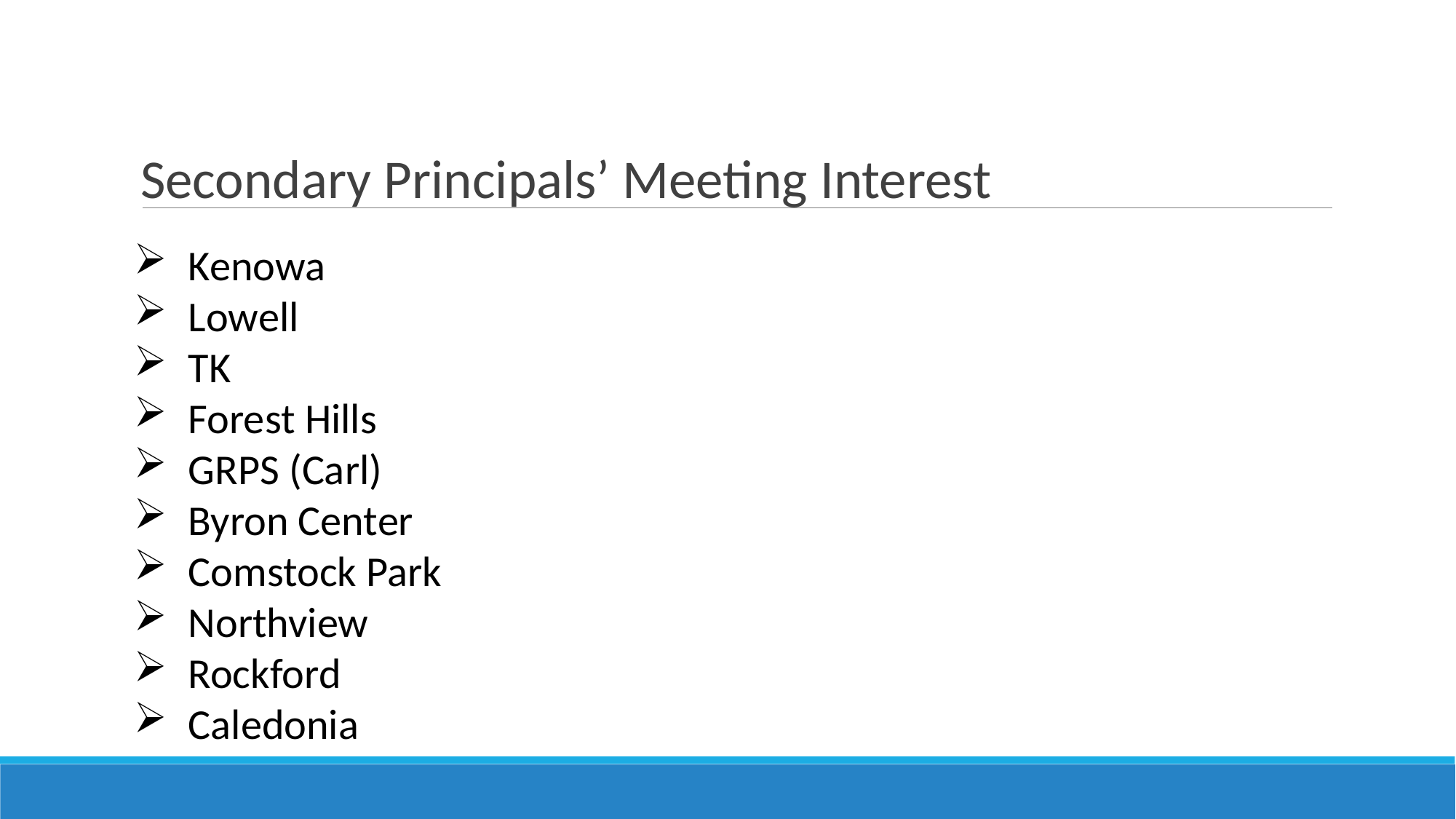

#
Secondary Principals’ Meeting Interest
Kenowa
Lowell
TK
Forest Hills
GRPS (Carl)
Byron Center
Comstock Park
Northview
Rockford
Caledonia